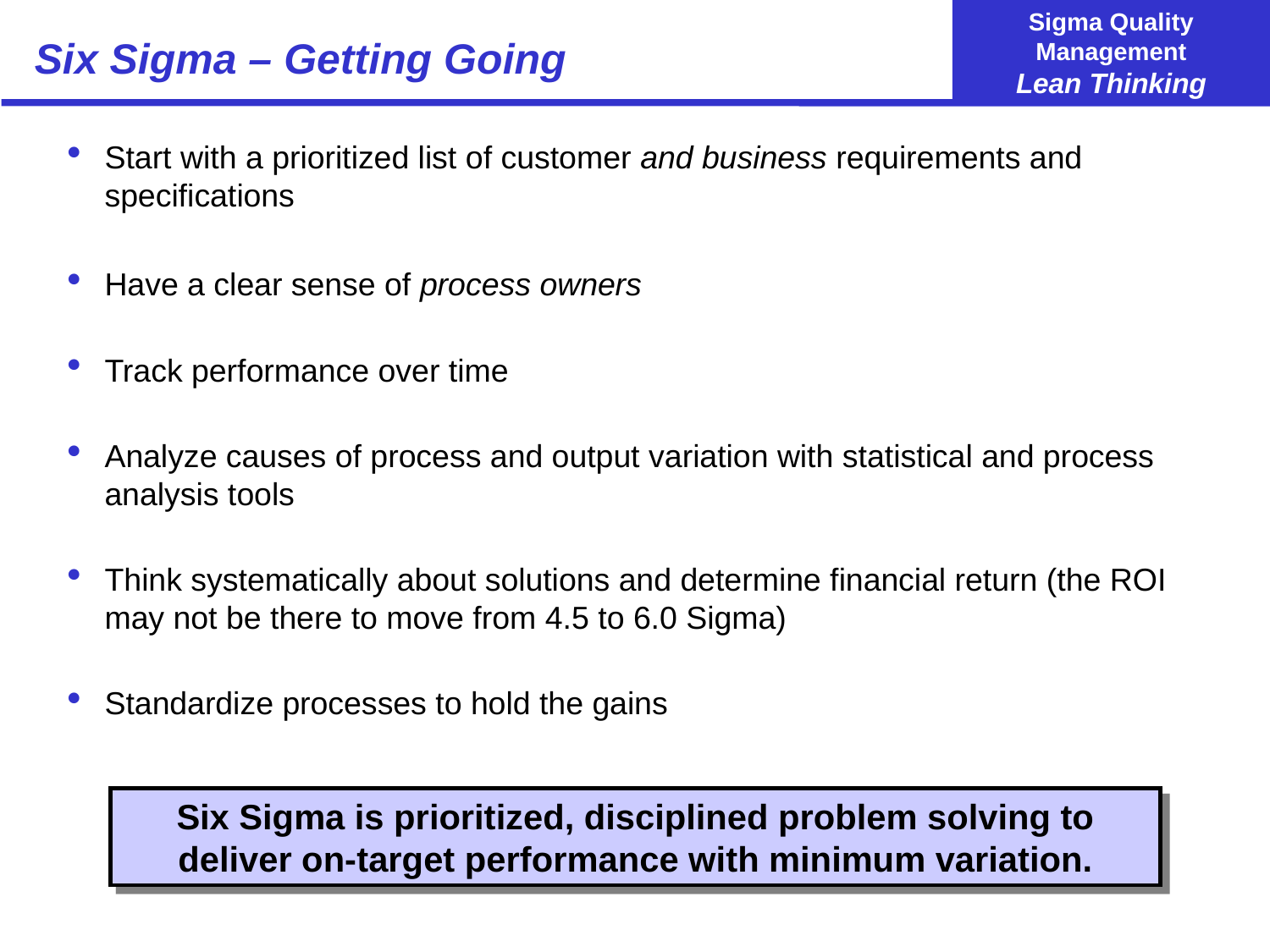

# Six Sigma – Getting Going
Start with a prioritized list of customer and business requirements and specifications

Have a clear sense of process owners
Track performance over time
Analyze causes of process and output variation with statistical and process analysis tools
Think systematically about solutions and determine financial return (the ROI may not be there to move from 4.5 to 6.0 Sigma)
Standardize processes to hold the gains
Six Sigma is prioritized, disciplined problem solving to deliver on-target performance with minimum variation.